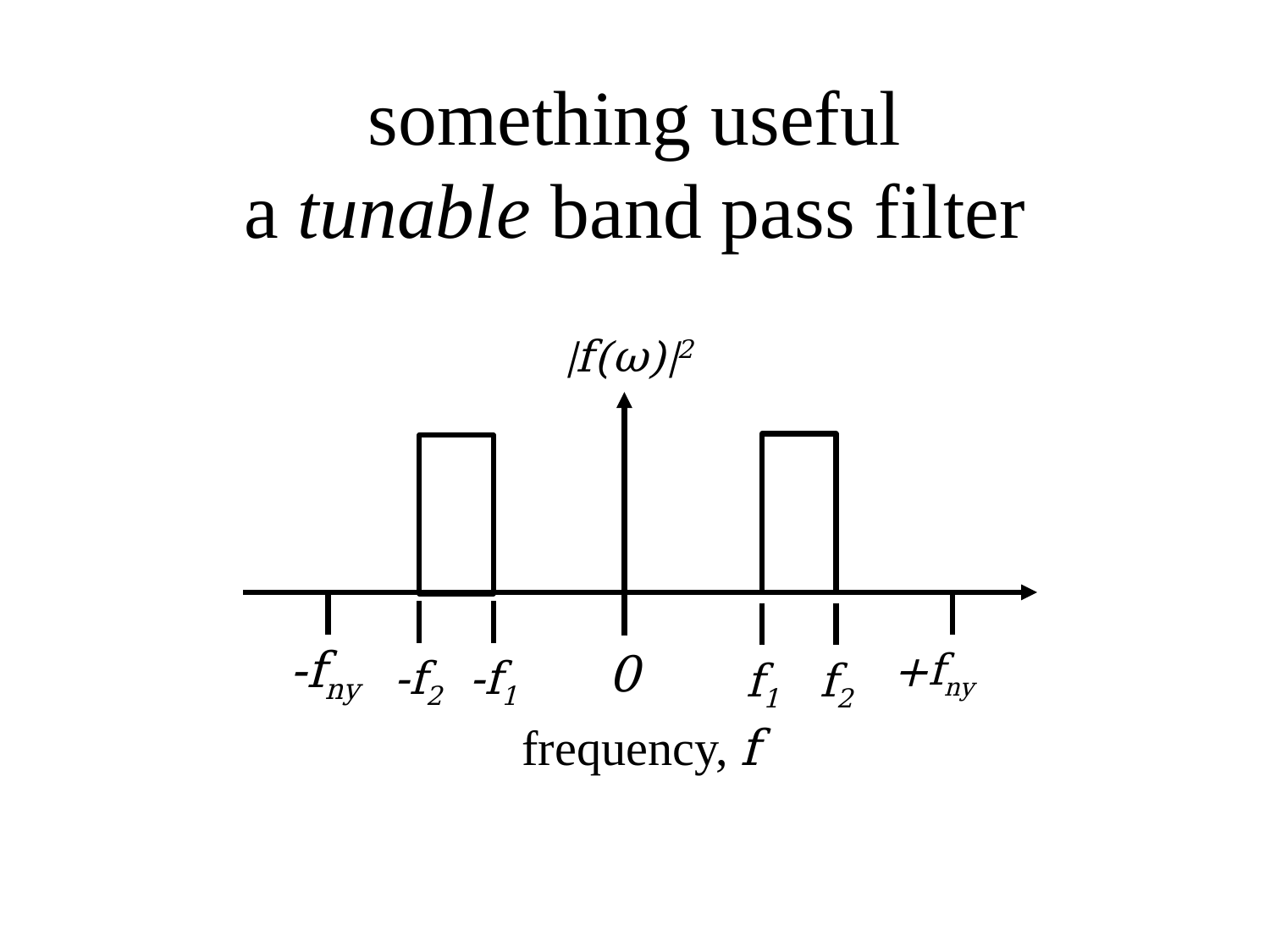

# something useful a tunable band pass filter
|f(ω)|2

-fny
0
+fny
-f2
-f1
f1
f2
frequency, f